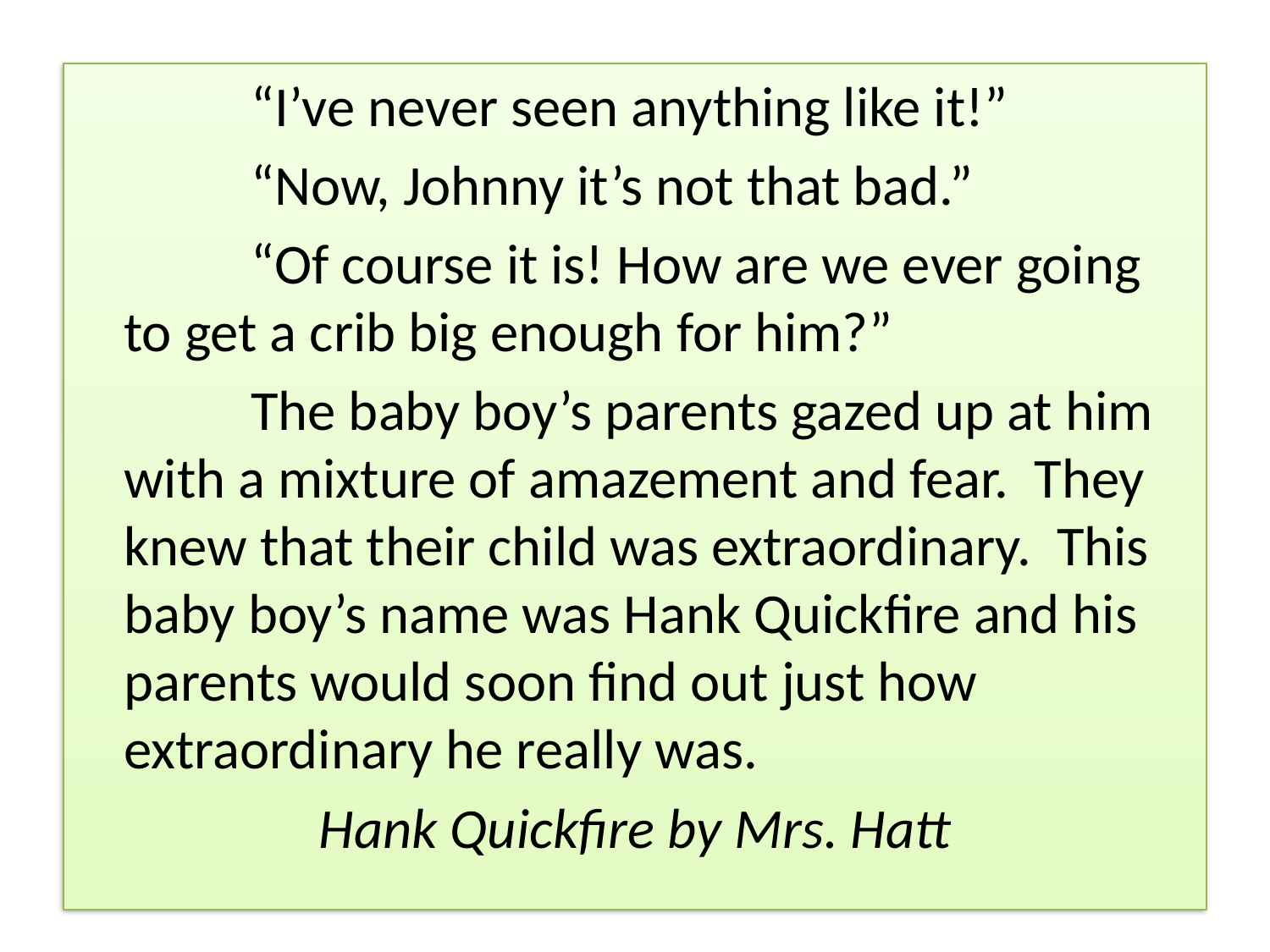

“I’ve never seen anything like it!”
		“Now, Johnny it’s not that bad.”
		“Of course it is! How are we ever going to get a crib big enough for him?”
		The baby boy’s parents gazed up at him with a mixture of amazement and fear.  They knew that their child was extraordinary.  This baby boy’s name was Hank Quickfire and his parents would soon find out just how extraordinary he really was.
Hank Quickfire by Mrs. Hatt